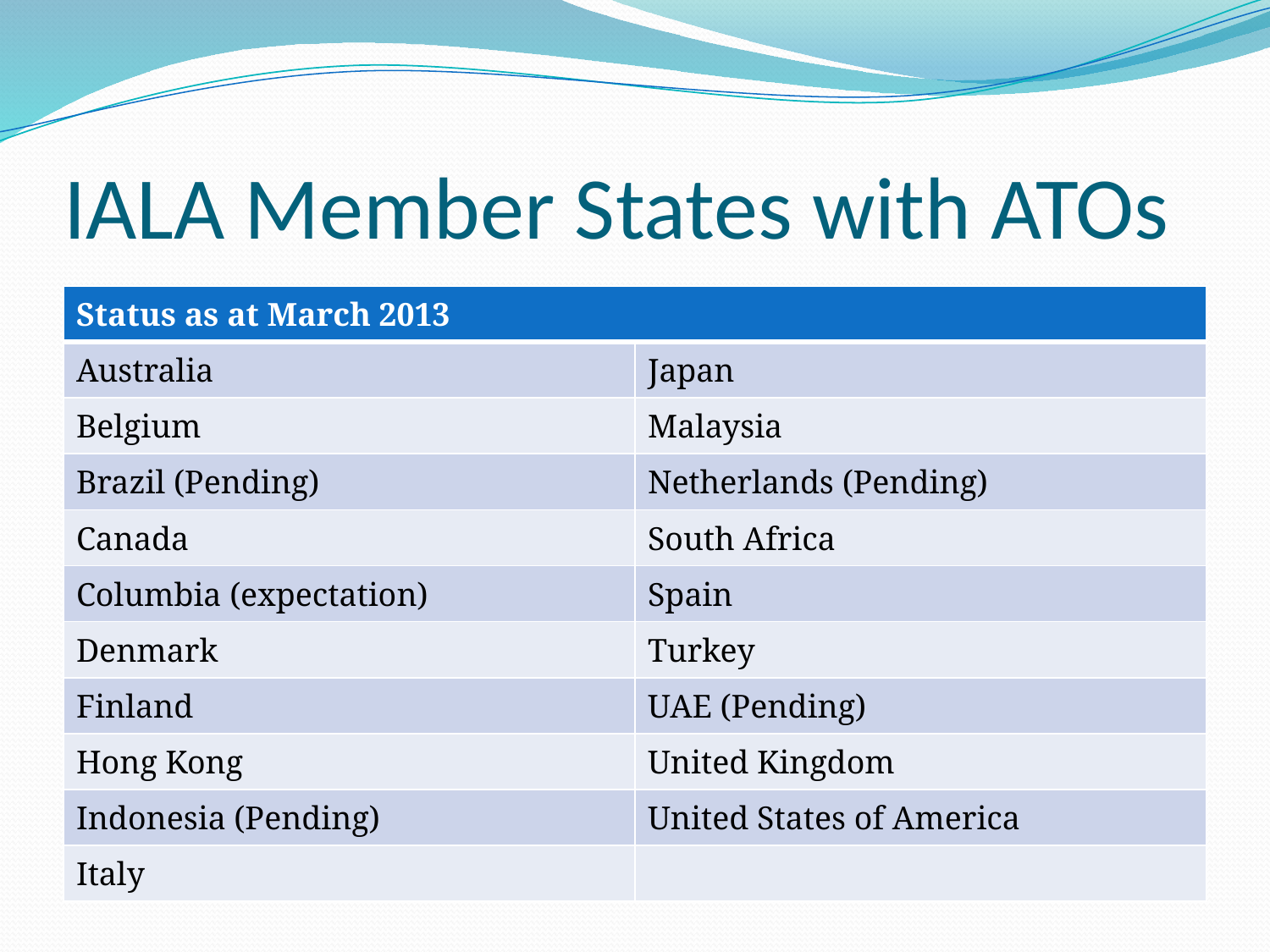

# IALA Member States with ATOs
| Status as at March 2013 |  |
| --- | --- |
| Australia | Japan |
| Belgium | Malaysia |
| Brazil (Pending) | Netherlands (Pending) |
| Canada | South Africa |
| Columbia (expectation) | Spain |
| Denmark | Turkey |
| Finland | UAE (Pending) |
| Hong Kong | United Kingdom |
| Indonesia (Pending) | United States of America |
| Italy |  |